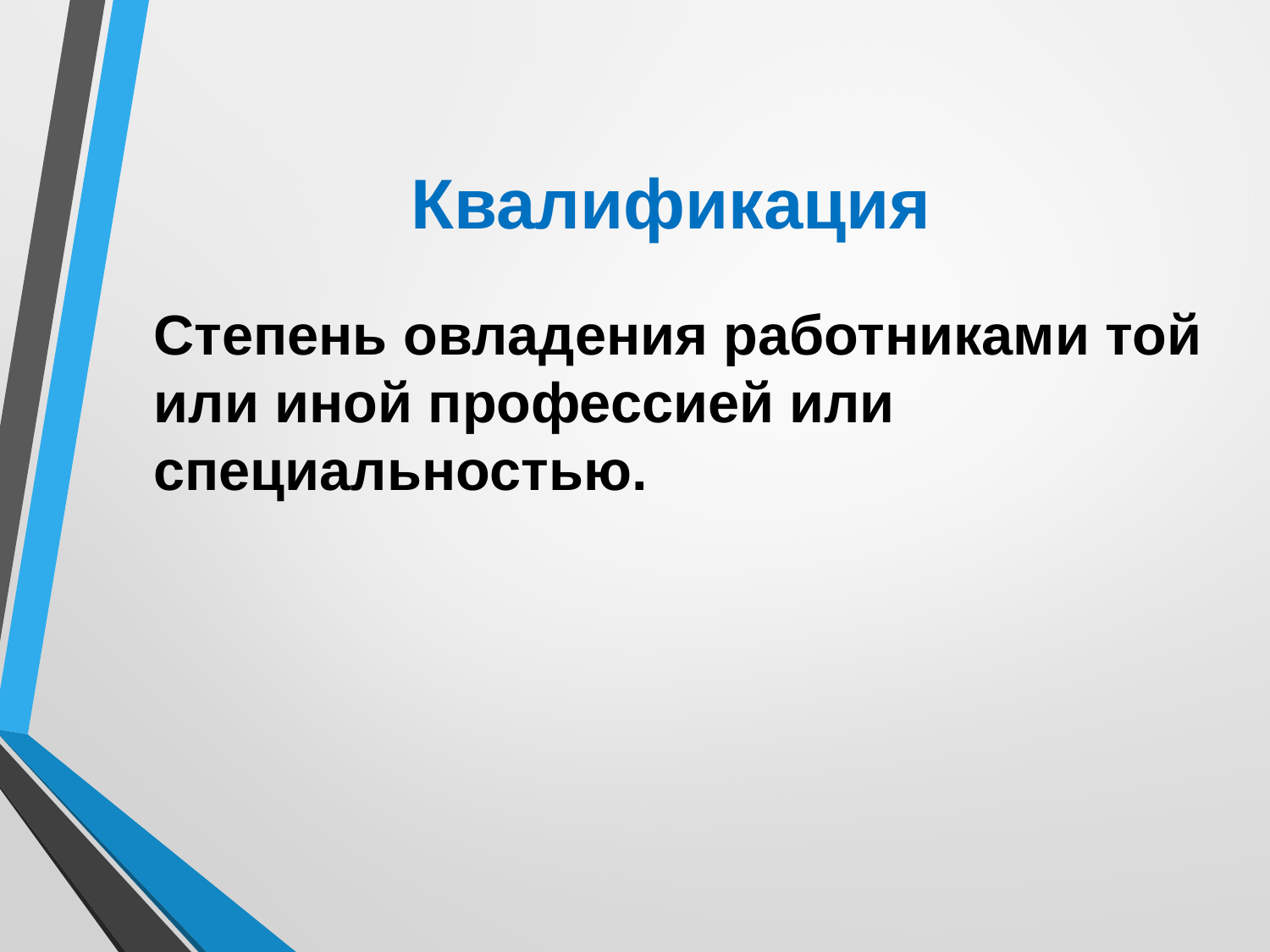

# Квалификация
Степень овладения работниками той или иной профессией или специальностью.